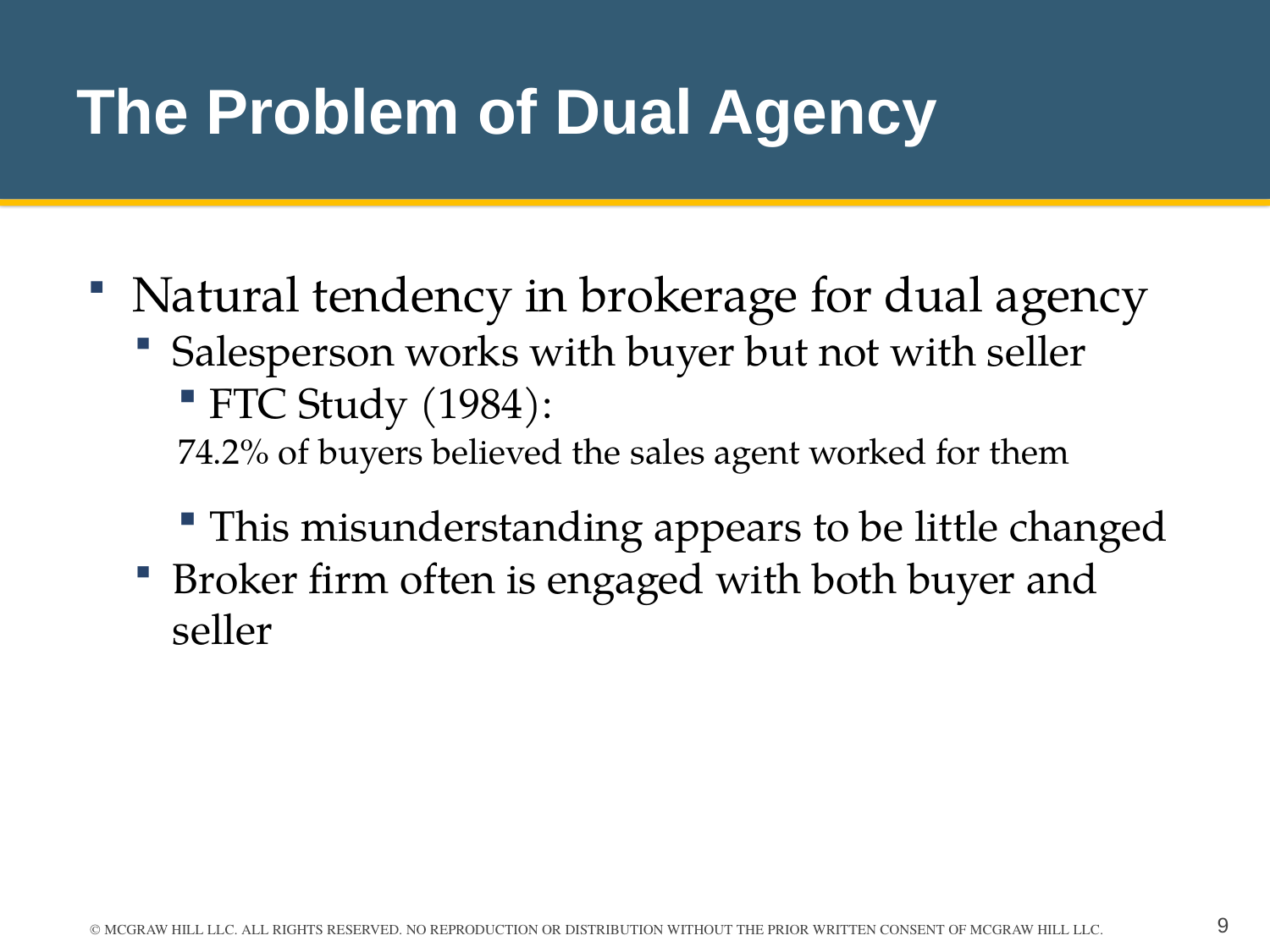

# The Problem of Dual Agency
Natural tendency in brokerage for dual agency
Salesperson works with buyer but not with seller
FTC Study (1984):
74.2% of buyers believed the sales agent worked for them
This misunderstanding appears to be little changed
Broker firm often is engaged with both buyer and seller
© MCGRAW HILL LLC. ALL RIGHTS RESERVED. NO REPRODUCTION OR DISTRIBUTION WITHOUT THE PRIOR WRITTEN CONSENT OF MCGRAW HILL LLC.
9